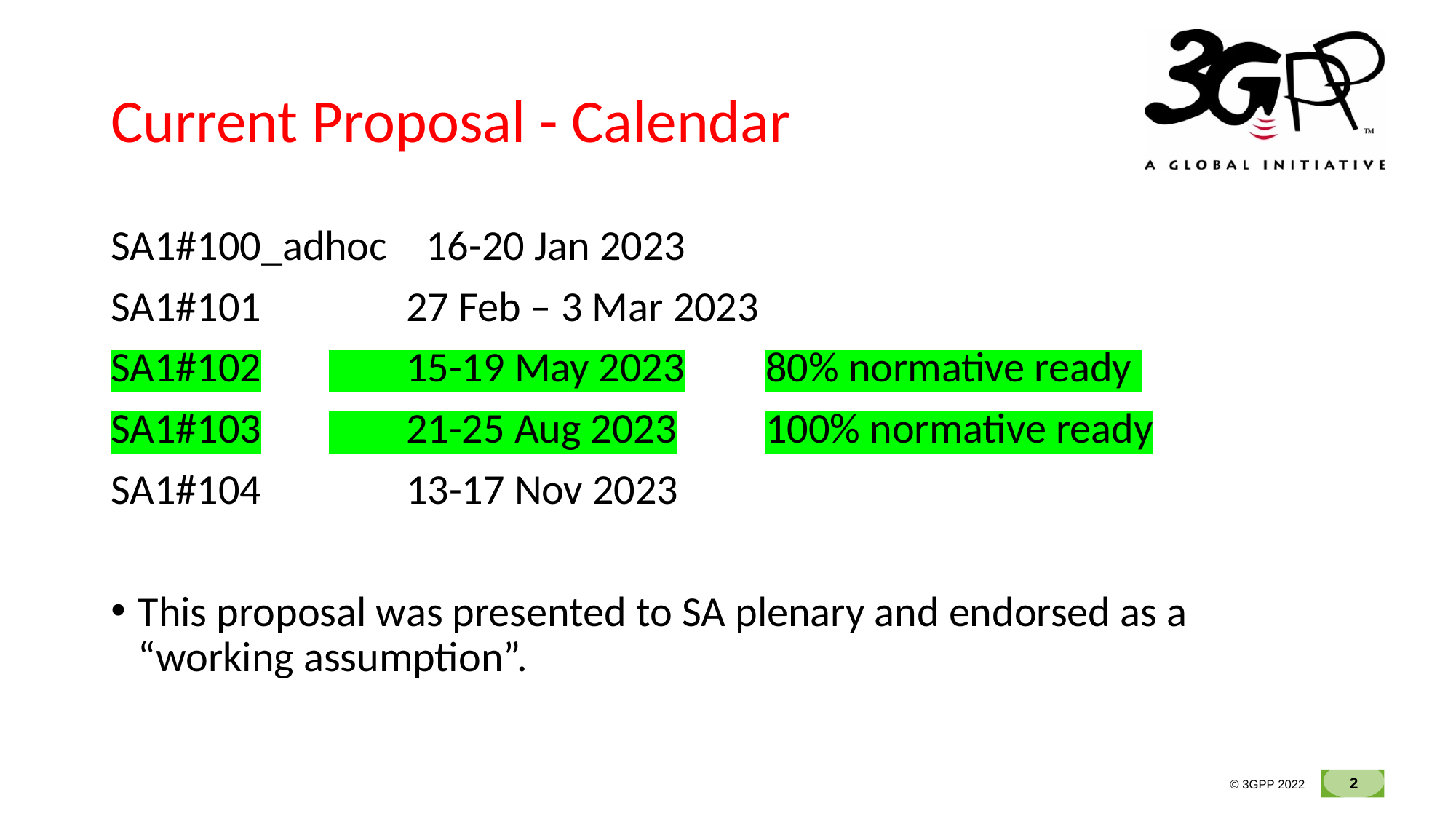

# Current Proposal - Calendar
SA1#100_adhoc    16-20 Jan 2023
SA1#101	        27 Feb – 3 Mar 2023
SA1#102	        15-19 May 2023	80% normative ready
SA1#103	        21-25 Aug 2023	100% normative ready
SA1#104	        13-17 Nov 2023

This proposal was presented to SA plenary and endorsed as a “working assumption”.